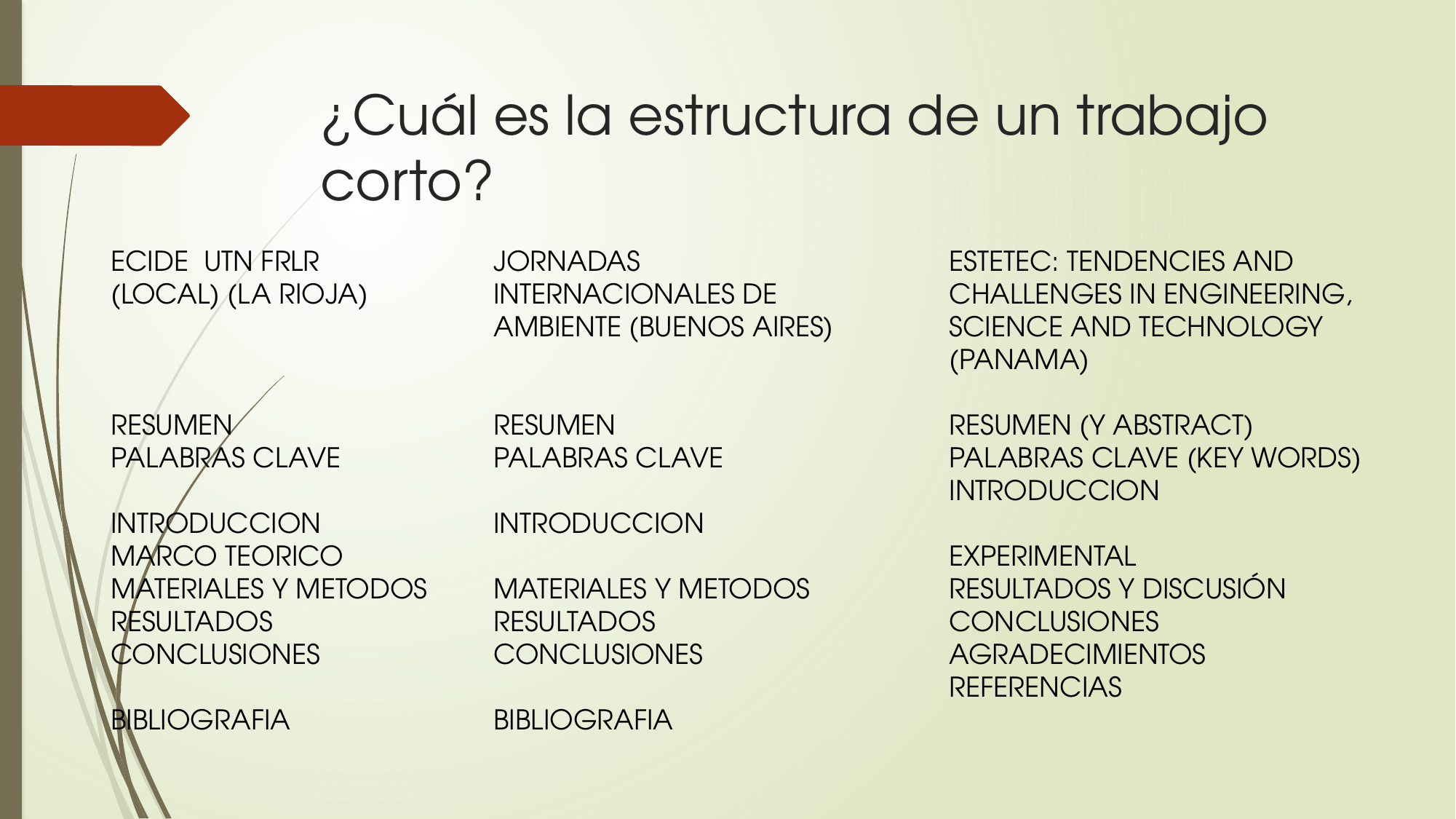

# ¿Cuál es la estructura de un trabajo corto?
JORNADAS INTERNACIONALES DE AMBIENTE (BUENOS AIRES)

RESUMEN
PALABRAS CLAVE

INTRODUCCION

MATERIALES Y METODOS
RESULTADOS
CONCLUSIONES

BIBLIOGRAFIA
ECIDE  UTN FRLR
(LOCAL) (LA RIOJA)

RESUMEN
PALABRAS CLAVE

INTRODUCCION
MARCO TEORICO
MATERIALES Y METODOS
RESULTADOS
CONCLUSIONES

BIBLIOGRAFIA
ESTETEC: TENDENCIES AND CHALLENGES IN ENGINEERING, SCIENCE AND TECHNOLOGY
(PANAMA)

RESUMEN (Y ABSTRACT)
PALABRAS CLAVE (KEY WORDS)
INTRODUCCION

EXPERIMENTAL
RESULTADOS Y DISCUSIÓN
CONCLUSIONES
AGRADECIMIENTOS
REFERENCIAS